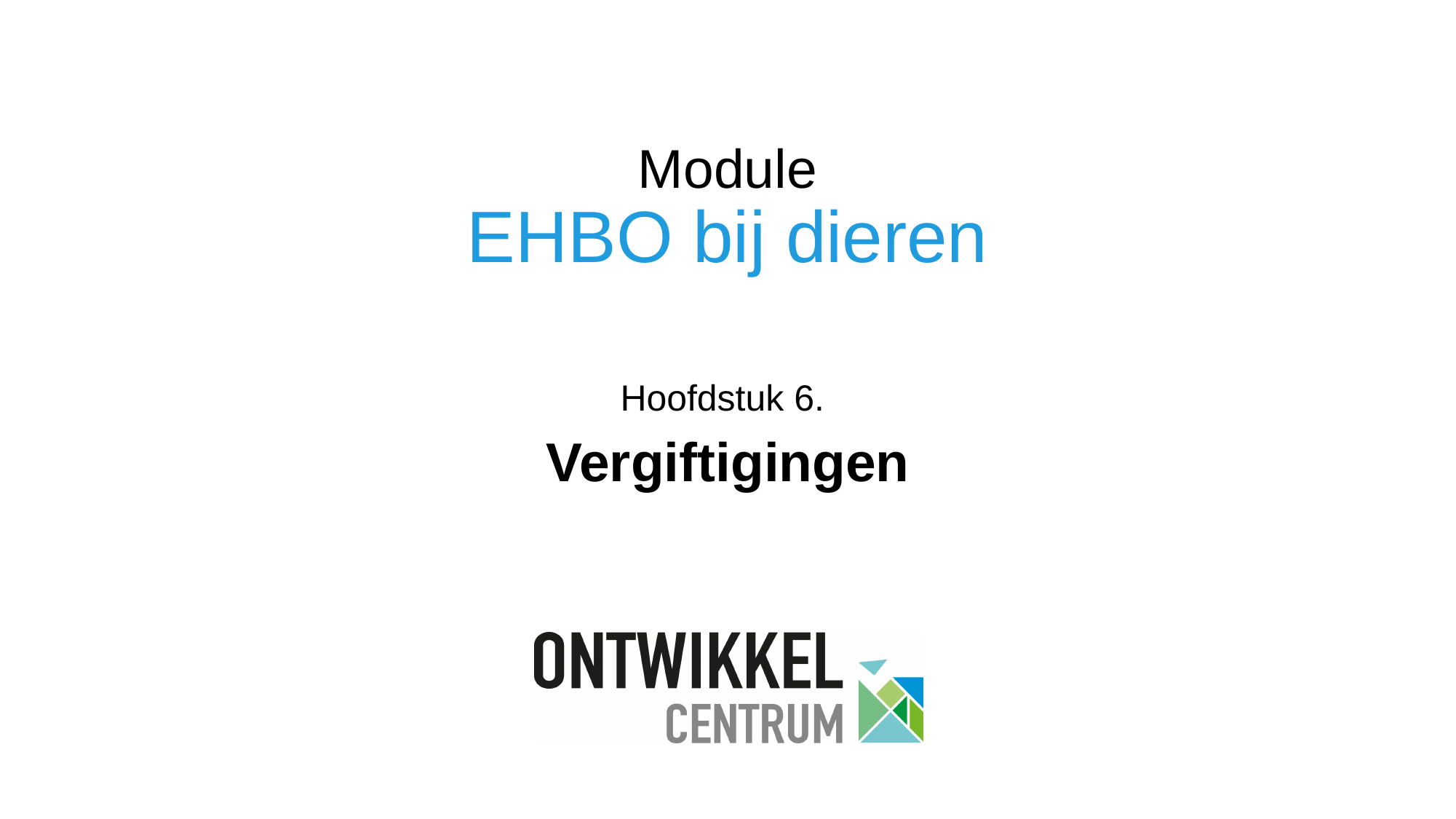

# Module EHBO bij dieren
Hoofdstuk 6.
Vergiftigingen